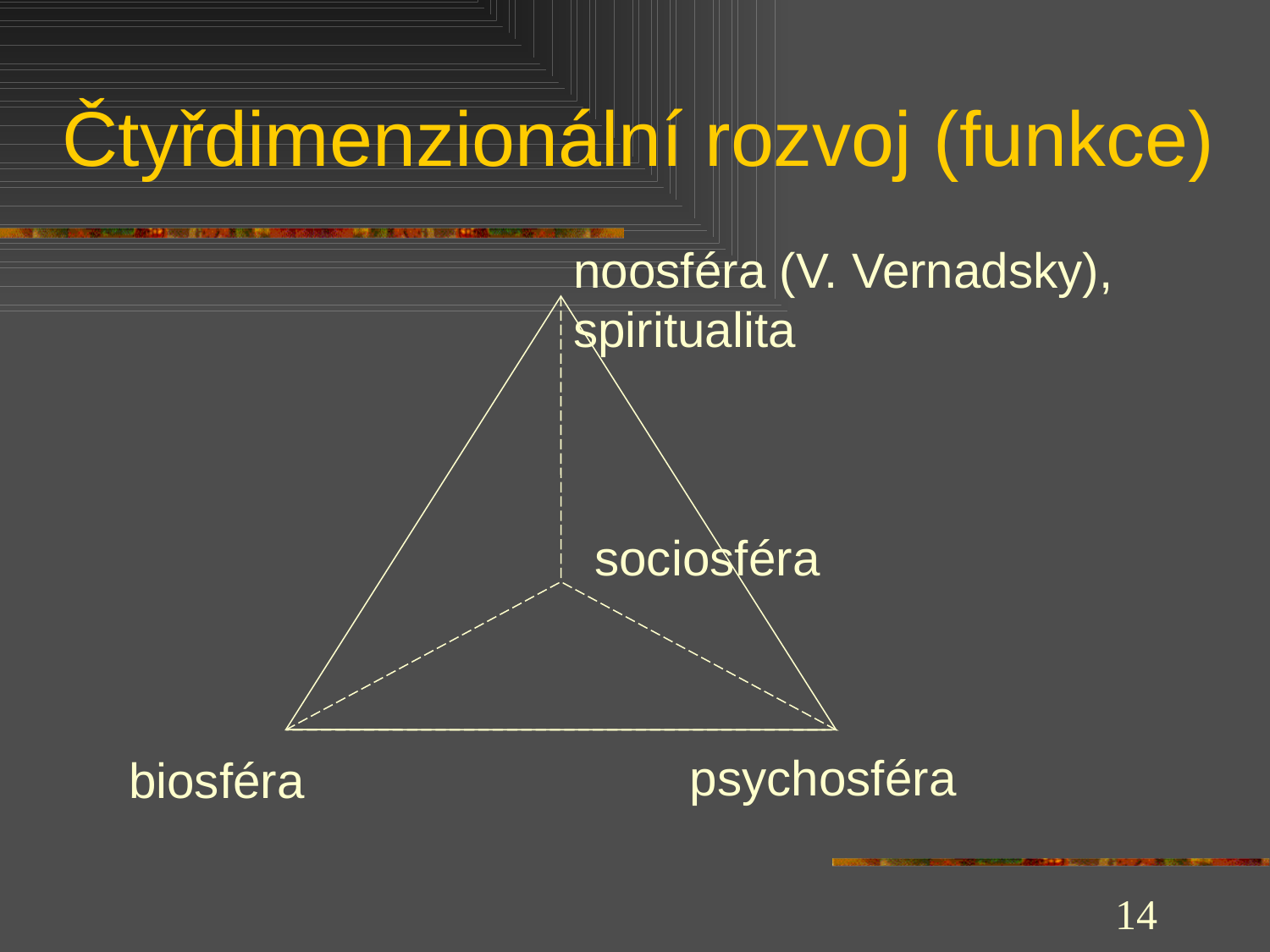

# Čtyřdimenzionální rozvoj (funkce)
noosféra (V. Vernadsky), spiritualita

sociosféra

psychosféra
biosféra
14